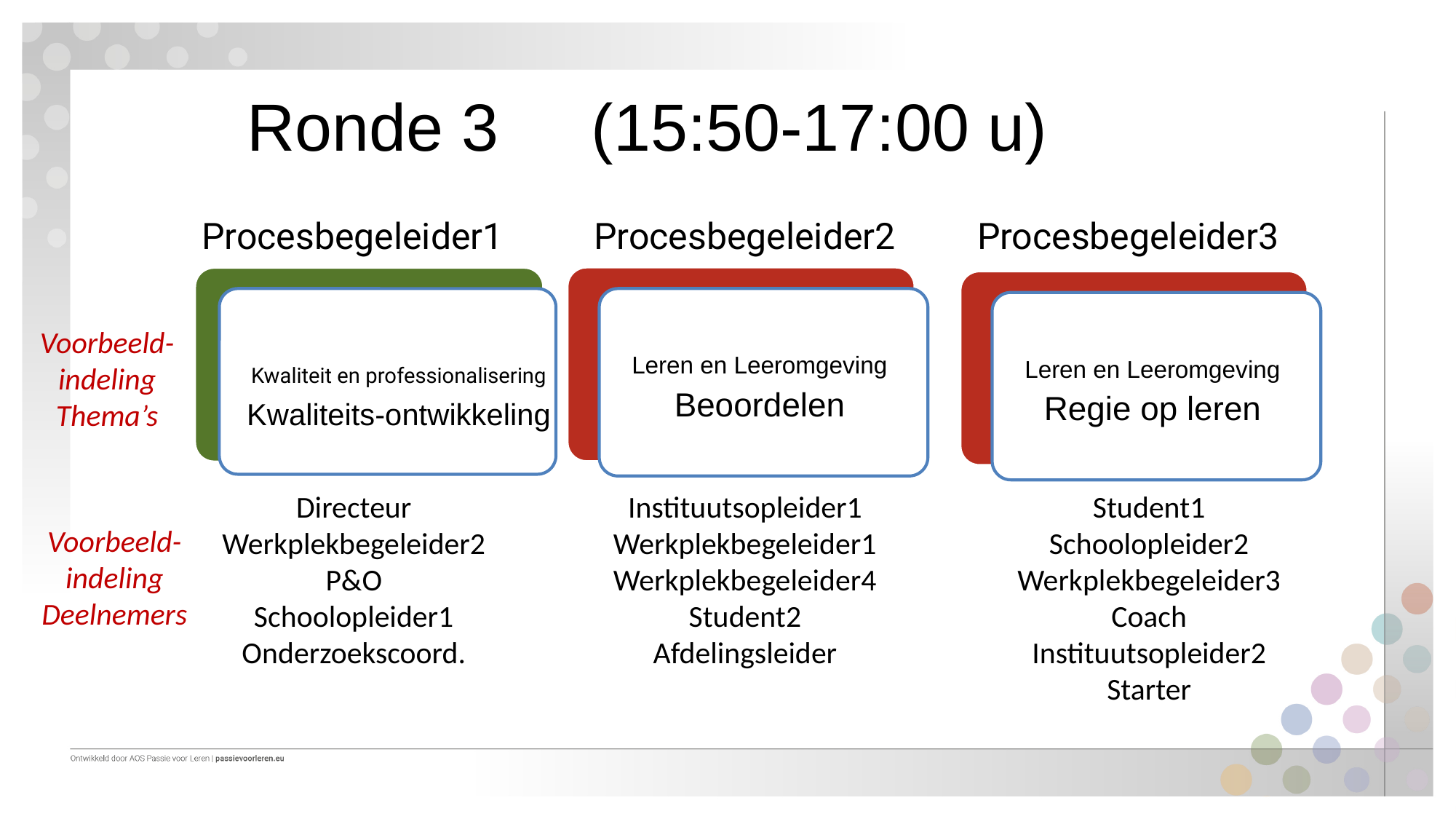

# Ronde 3     (15:50-17:00 u)
Procesbegeleider1          Procesbegeleider2         Procesbegeleider3

Voorbeeld-indeling
Thema’s

Kwaliteit en professionalisering
Kwaliteits-ontwikkeling

Leren en Leeromgeving
Beoordelen

Leren en Leeromgeving
Regie op leren

Student1
Schoolopleider2
Werkplekbegeleider3
Coach
Instituutsopleider2
Starter

Directeur
Werkplekbegeleider2
P&O
Schoolopleider1
Onderzoekscoord.

Instituutsopleider1
Werkplekbegeleider1
Werkplekbegeleider4
Student2
Afdelingsleider

Voorbeeld-indeling
Deelnemers